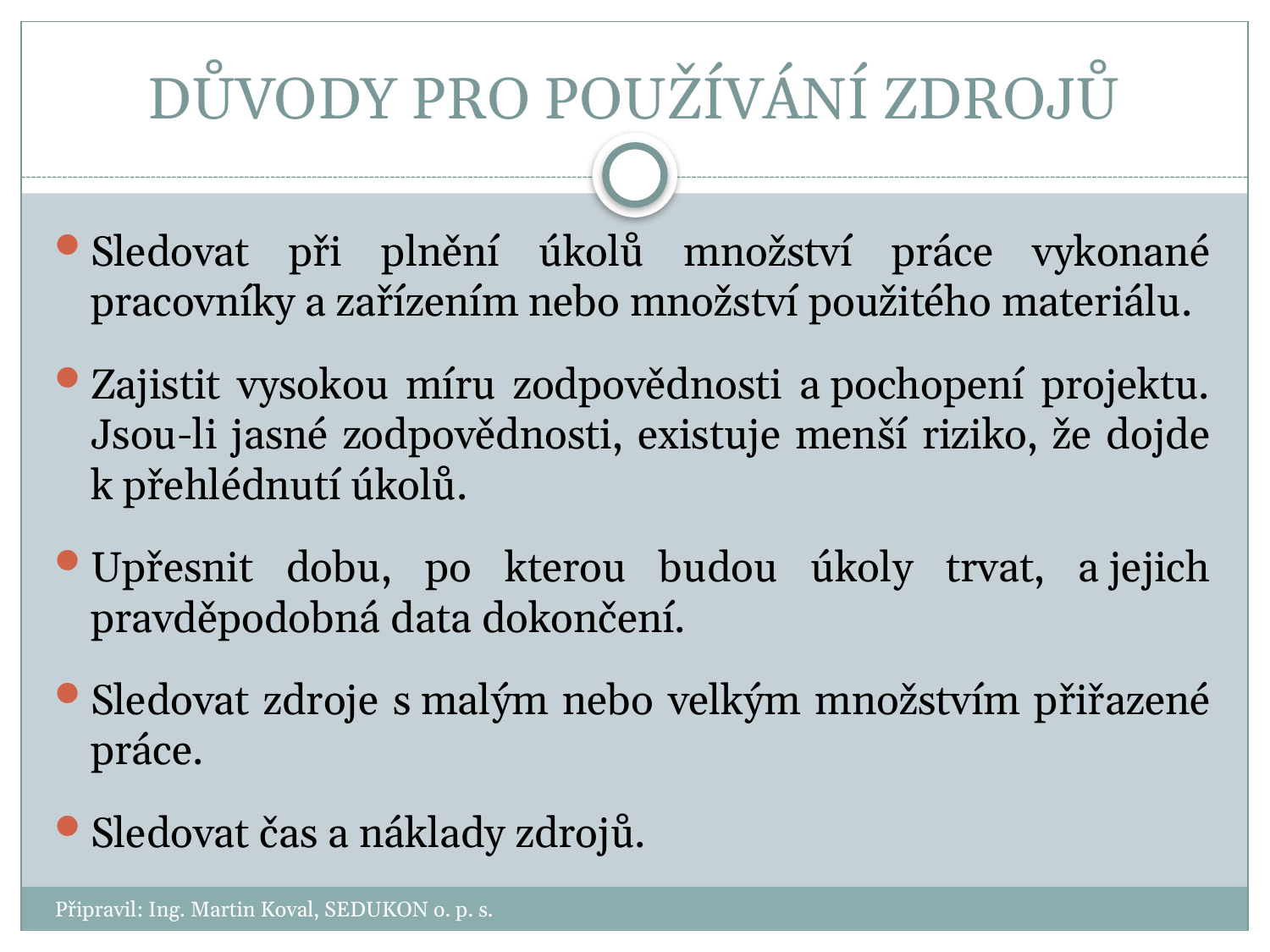

# DŮVODY PRO POUŽÍVÁNÍ ZDROJŮ
Sledovat při plnění úkolů množství práce vykonané pracovníky a zařízením nebo množství použitého materiálu.

Zajistit vysokou míru zodpovědnosti a pochopení projektu. Jsou-li jasné zodpovědnosti, existuje menší riziko, že dojde k přehlédnutí úkolů.

Upřesnit dobu, po kterou budou úkoly trvat, a jejich pravděpodobná data dokončení.

Sledovat zdroje s malým nebo velkým množstvím přiřazené práce.

Sledovat čas a náklady zdrojů.

Připravil: Ing. Martin Koval, SEDUKON o. p. s.